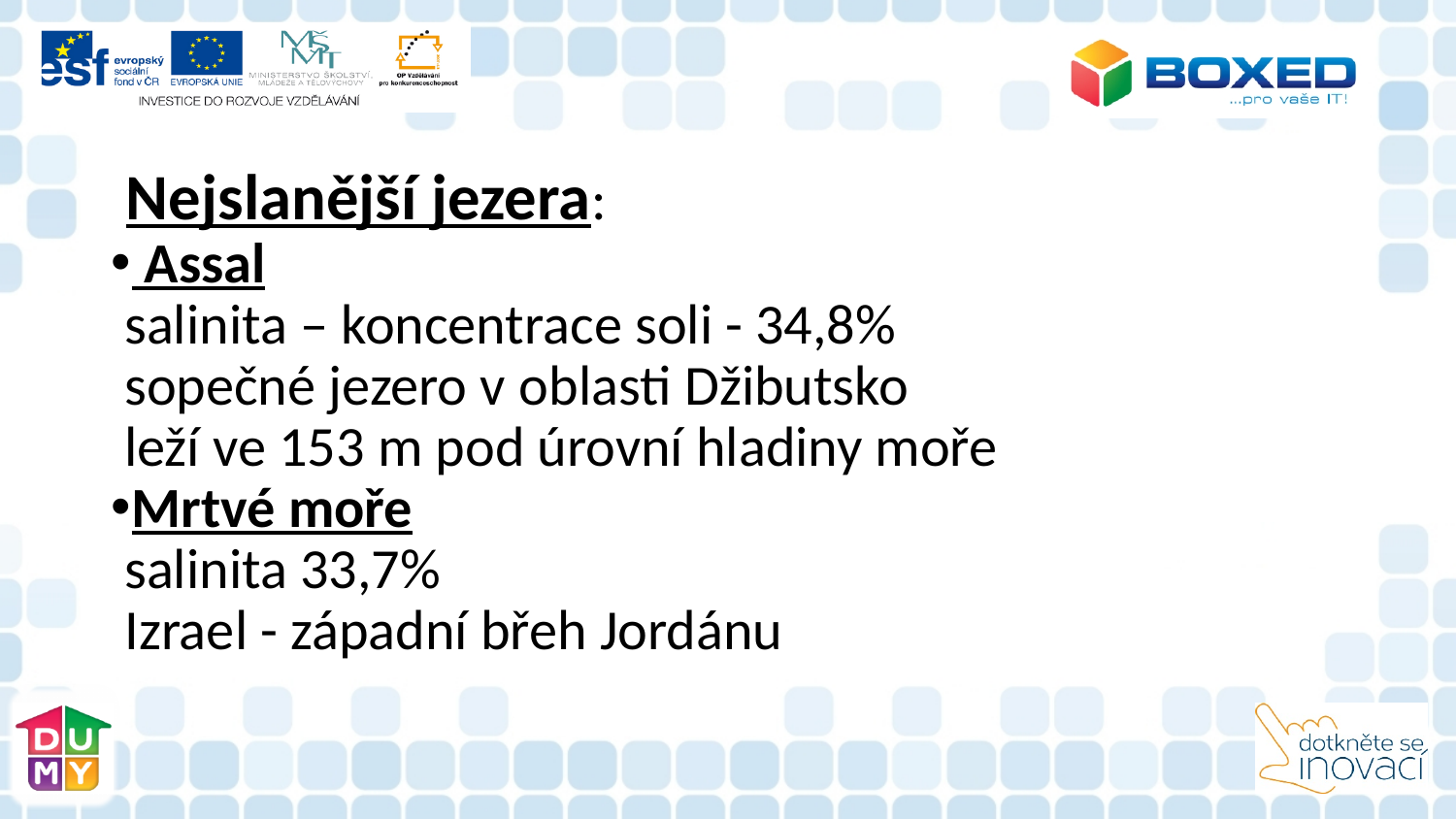

Nejslanější jezera:
 Assal
 salinita – koncentrace soli - 34,8%
 sopečné jezero v oblasti Džibutsko
 leží ve 153 m pod úrovní hladiny moře
Mrtvé moře
 salinita 33,7%
 Izrael - západní břeh Jordánu